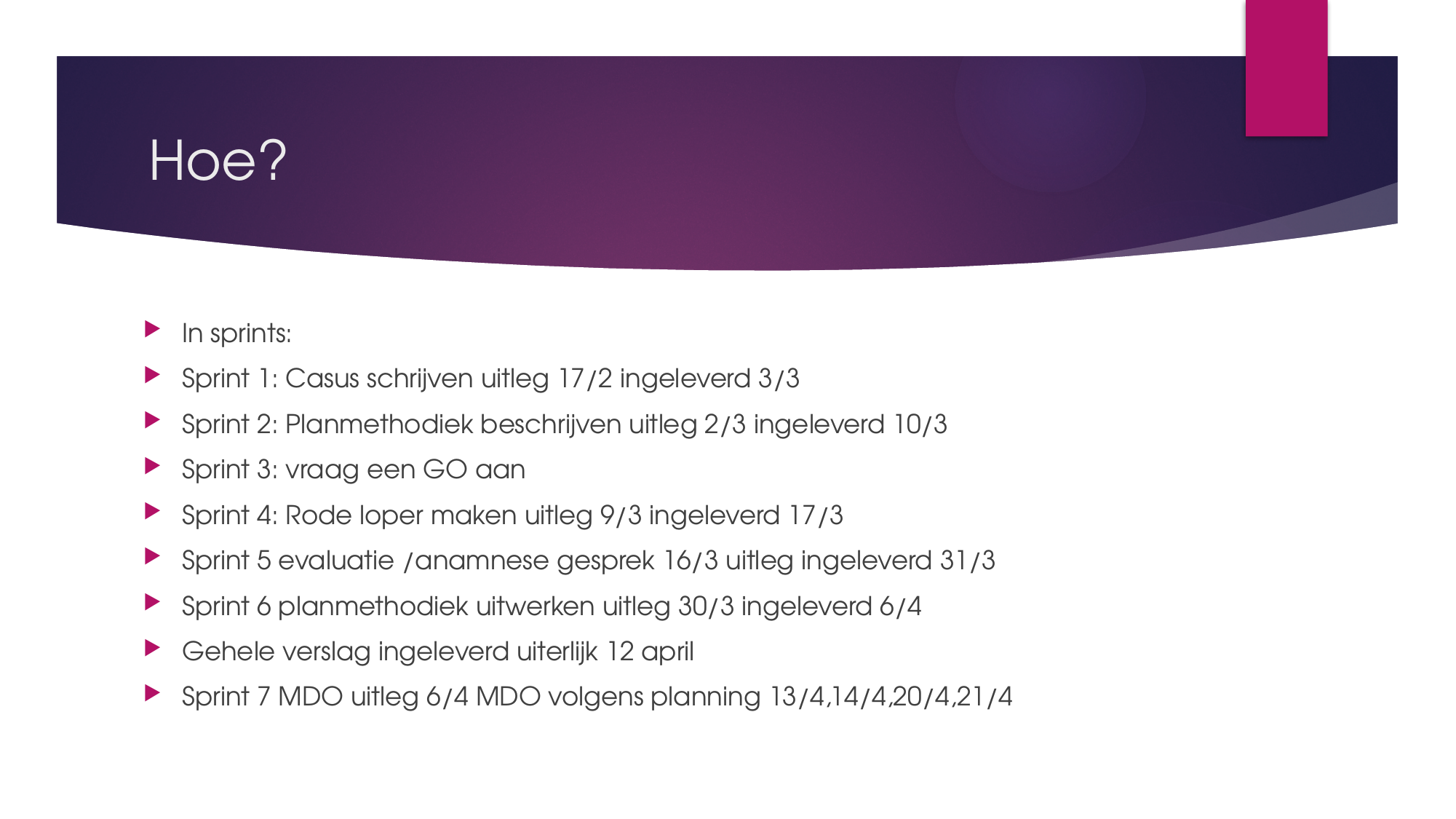

# Hoe?
In sprints:
Sprint 1: Casus schrijven uitleg 17/2 ingeleverd 3/3
Sprint 2: Planmethodiek beschrijven uitleg 2/3 ingeleverd 10/3
Sprint 3: vraag een GO aan
Sprint 4: Rode loper maken uitleg 9/3 ingeleverd 17/3
Sprint 5 evaluatie /anamnese gesprek 16/3 uitleg ingeleverd 31/3
Sprint 6 planmethodiek uitwerken uitleg 30/3 ingeleverd 6/4
Gehele verslag ingeleverd uiterlijk 12 april
Sprint 7 MDO uitleg 6/4 MDO volgens planning 13/4,14/4,20/4,21/4